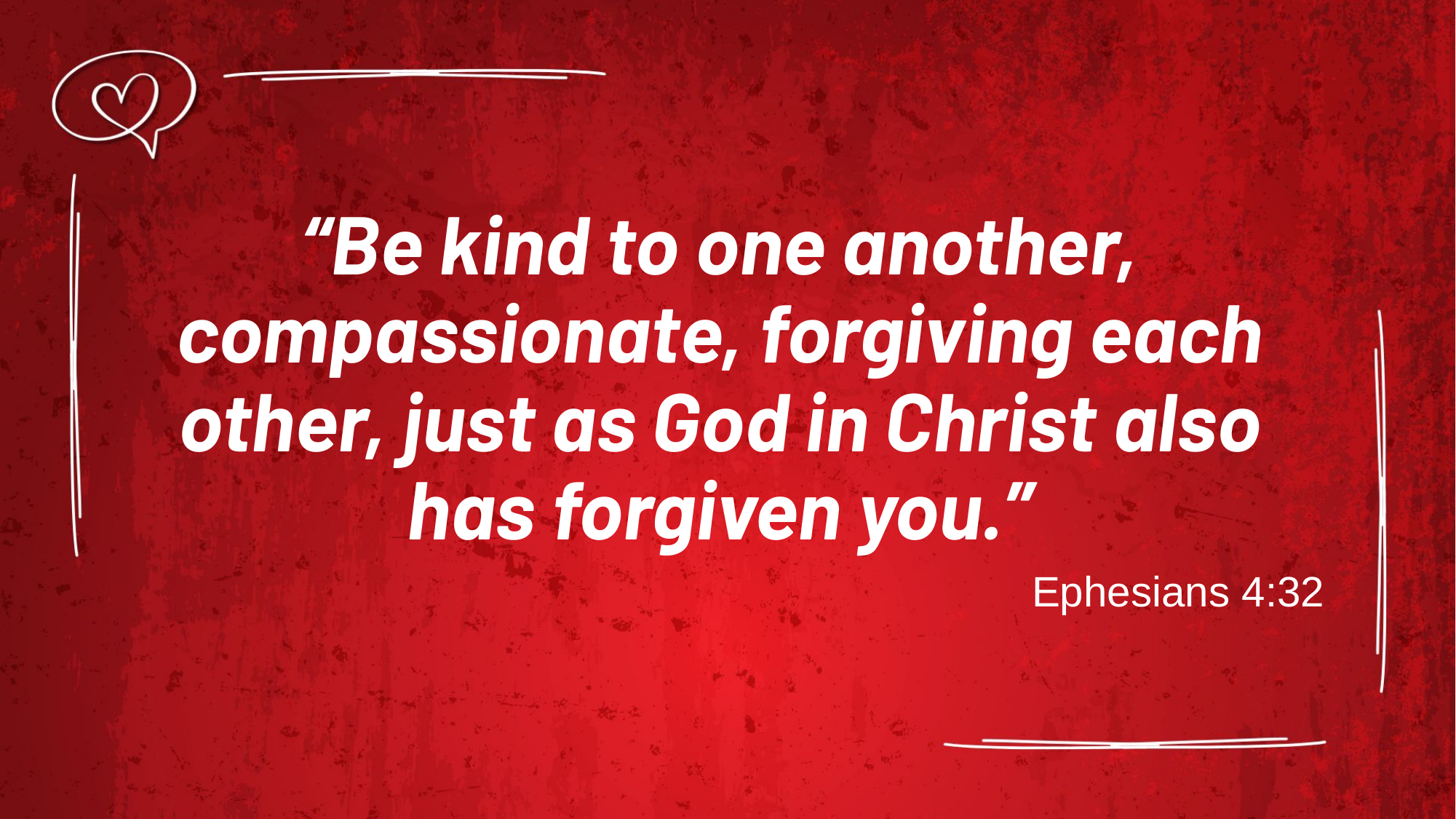

“Be kind to one another, compassionate, forgiving each other, just as God in Christ also has forgiven you.”
Ephesians 4:32